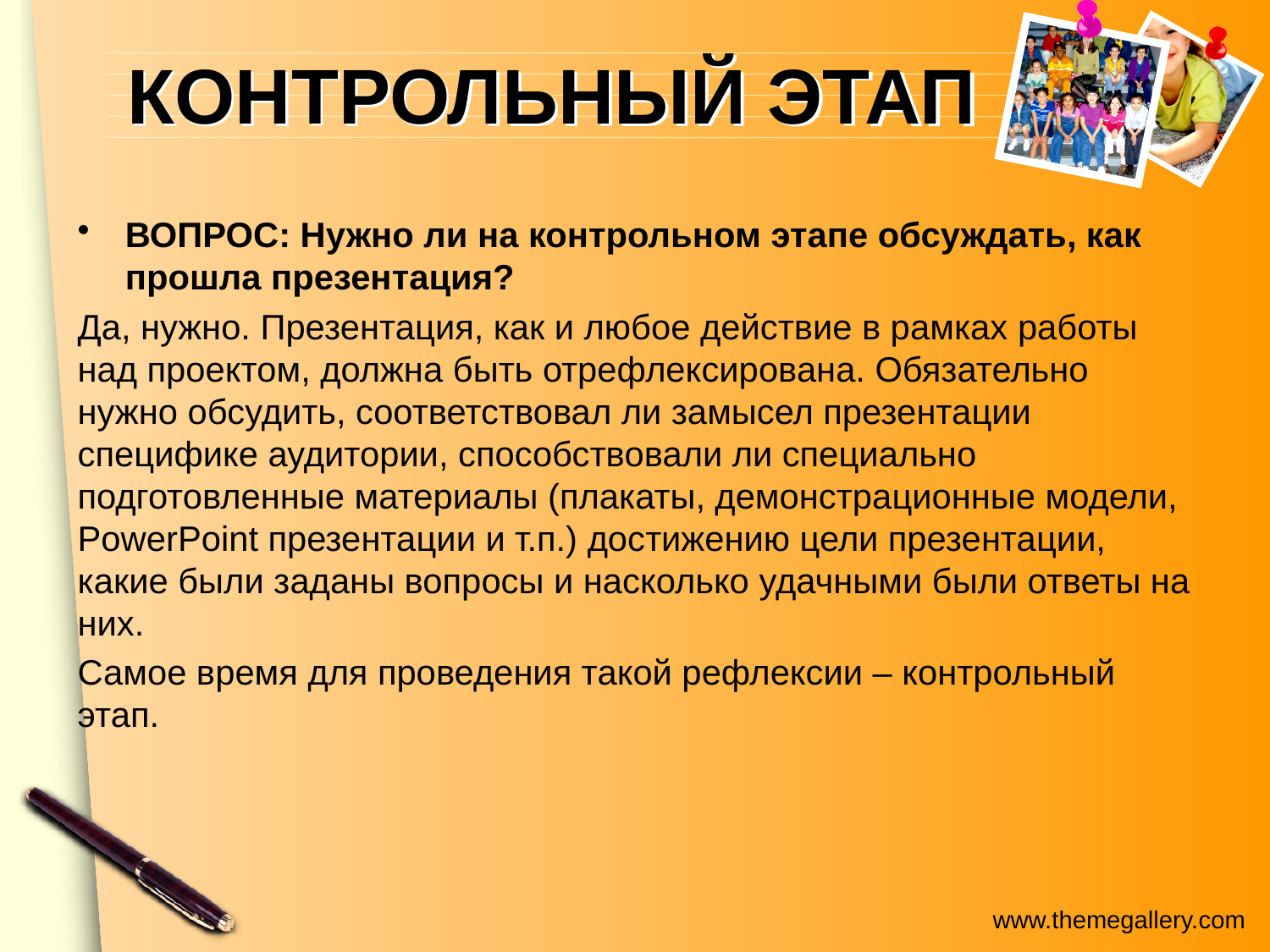

# КОНТРОЛЬНЫЙ ЭТАП
ВОПРОС: Нужно ли на контрольном этапе обсуждать, как прошла презентация?
Да, нужно. Презентация, как и любое действие в рамках работы над проектом, должна быть отрефлексирована. Обязательно нужно обсудить, соответствовал ли замысел презентации специфике аудитории, способствовали ли специально подготовленные материалы (плакаты, демонстрационные модели, PowerPoint презентации и т.п.) достижению цели презентации, какие были заданы вопросы и насколько удачными были ответы на них.
Самое время для проведения такой рефлексии – контрольный этап.